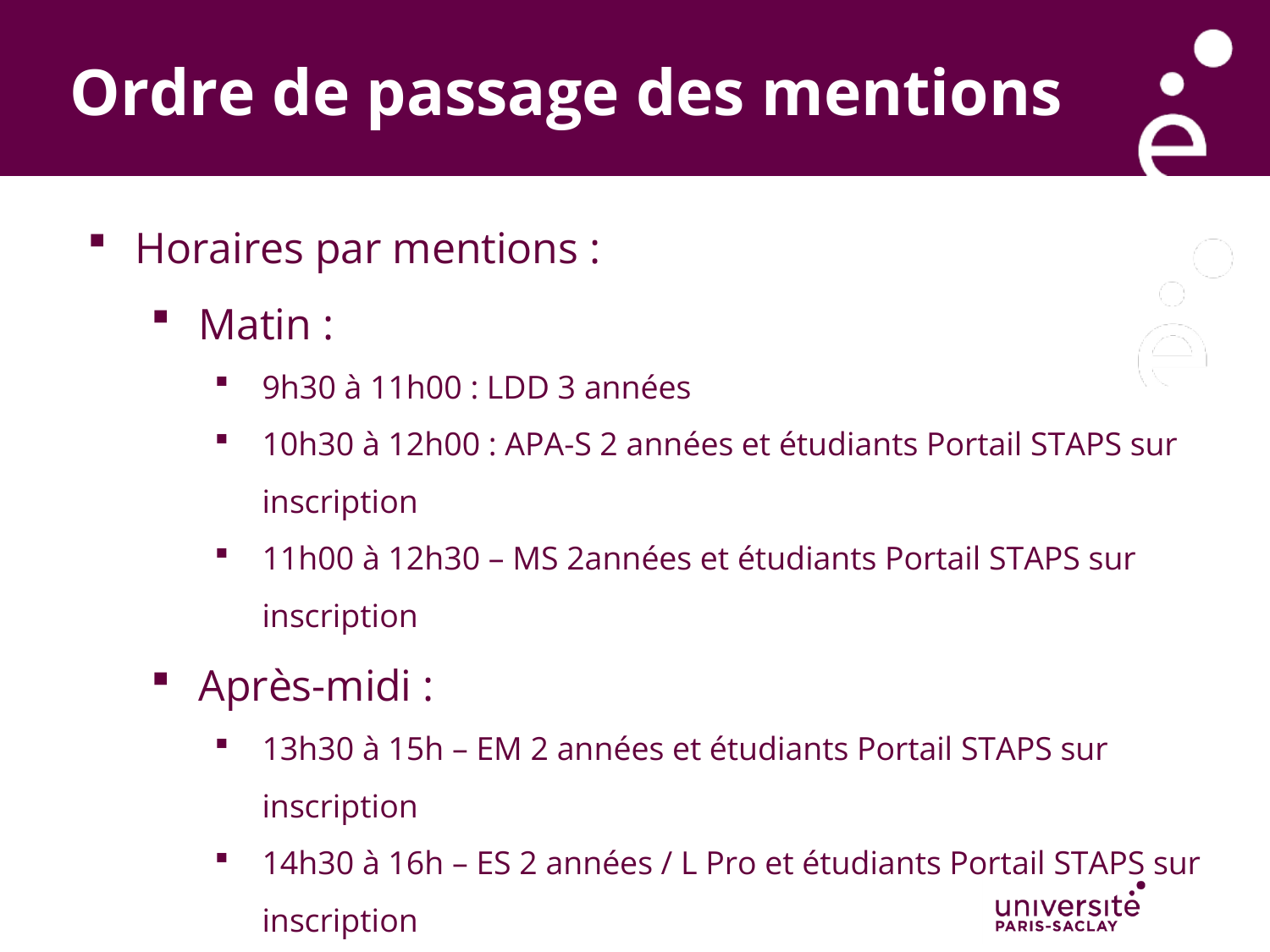

Ordre de passage des mentions
Horaires par mentions :
Matin :
9h30 à 11h00 : LDD 3 années
10h30 à 12h00 : APA-S 2 années et étudiants Portail STAPS sur inscription
11h00 à 12h30 – MS 2années et étudiants Portail STAPS sur inscription
Après-midi :
13h30 à 15h – EM 2 années et étudiants Portail STAPS sur inscription
14h30 à 16h – ES 2 années / L Pro et étudiants Portail STAPS sur inscription